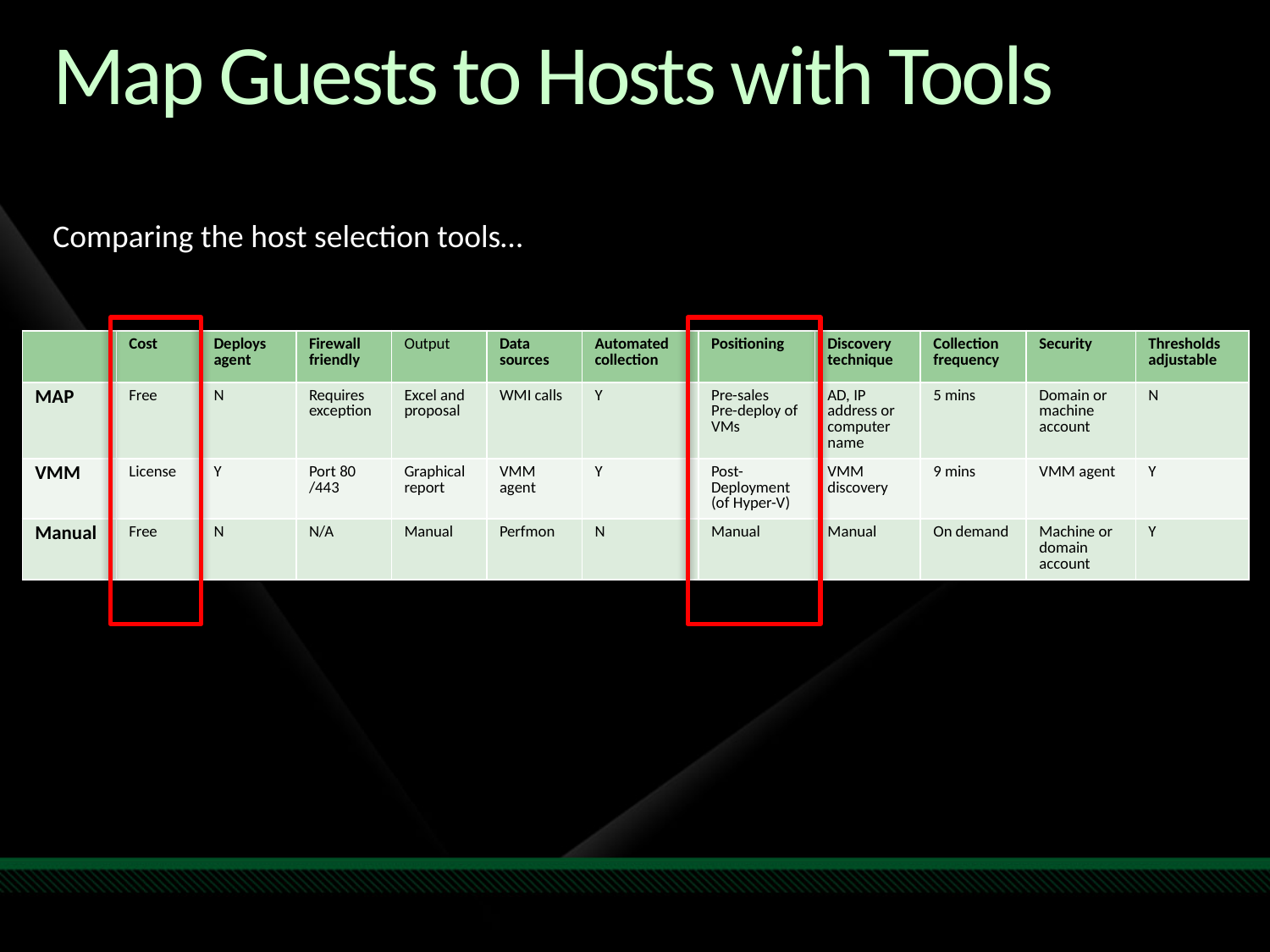

# Map Guests to Hosts with Tools
Comparing the host selection tools…

|  | Cost | Deploys agent | Firewall friendly | Output | Data sources | Automated collection | Positioning | Discovery technique | Collection frequency | Security | Thresholds adjustable |
| --- | --- | --- | --- | --- | --- | --- | --- | --- | --- | --- | --- |
| MAP | Free | N | Requires exception | Excel and proposal | WMI calls | Y | Pre-sales Pre-deploy of VMs | AD, IP address or computer name | 5 mins | Domain or machine account | N |
| VMM | License | Y | Port 80 /443 | Graphical report | VMM agent | Y | Post-Deployment (of Hyper-V) | VMM discovery | 9 mins | VMM agent | Y |
| Manual | Free | N | N/A | Manual | Perfmon | N | Manual | Manual | On demand | Machine or domain account | Y |